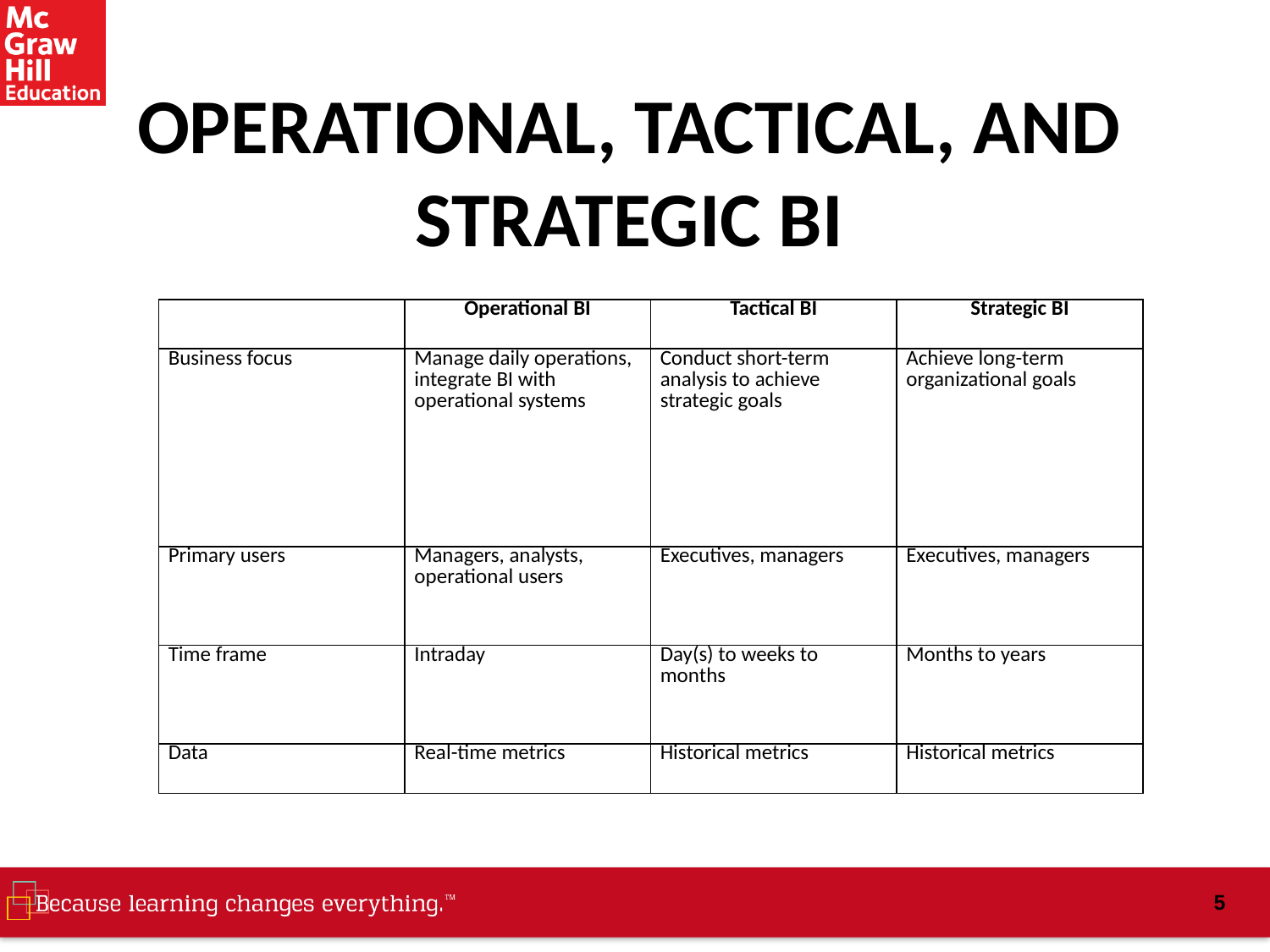

# OPERATIONAL, TACTICAL, AND STRATEGIC BI
|  | Operational BI | Tactical BI | Strategic BI |
| --- | --- | --- | --- |
| Business focus | Manage daily operations, integrate BI with operational systems | Conduct short-term analysis to achieve strategic goals | Achieve long-term organizational goals |
| Primary users | Managers, analysts, operational users | Executives, managers | Executives, managers |
| Time frame | Intraday | Day(s) to weeks to months | Months to years |
| Data | Real-time metrics | Historical metrics | Historical metrics |